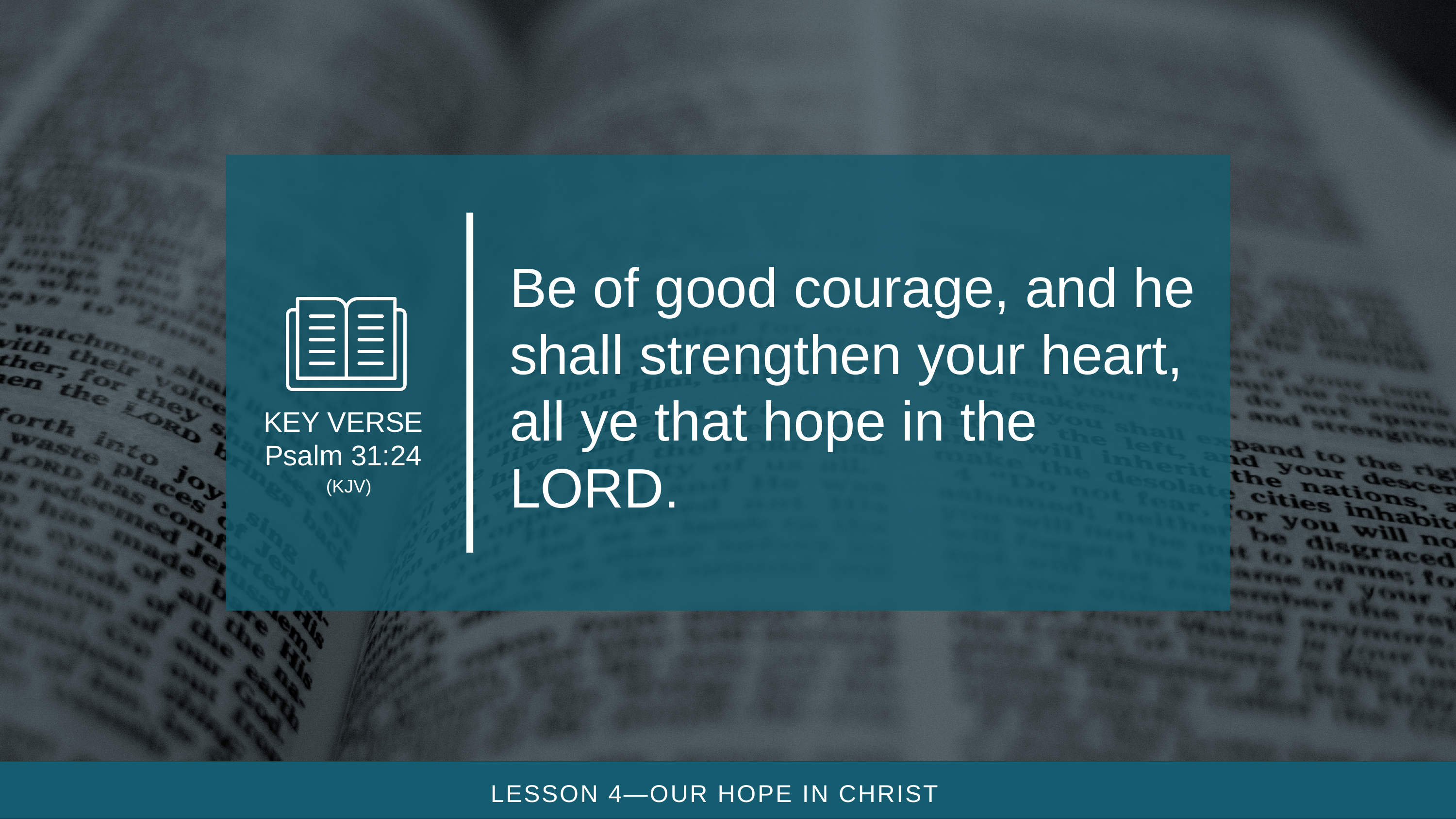

Be of good courage, and he shall strengthen your heart, all ye that hope in the Lord.
(KJV)